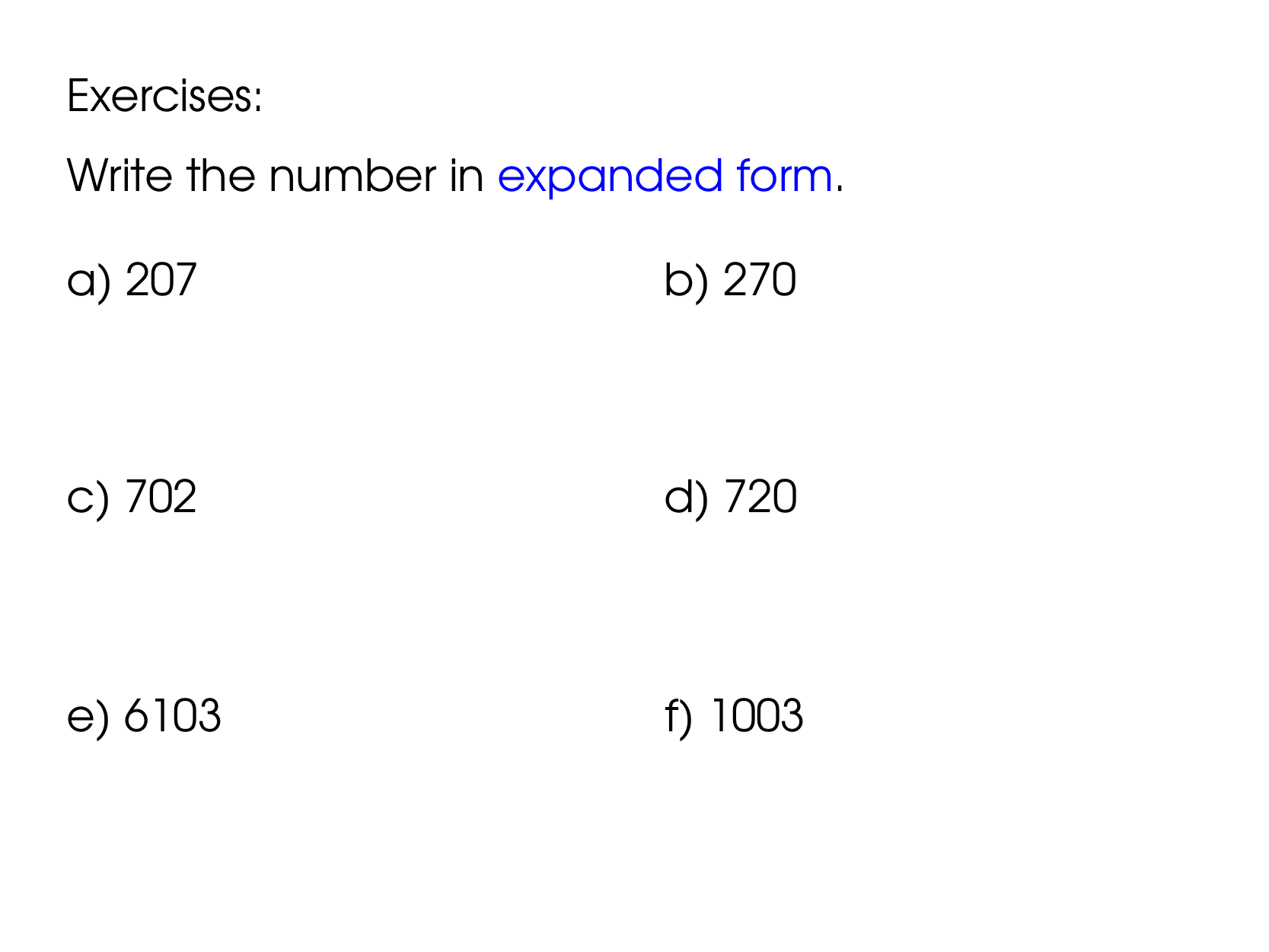

Exercises:
Write the number in expanded form.
a) 207
b) 270
c) 702
d) 720
e) 6103
f) 1003